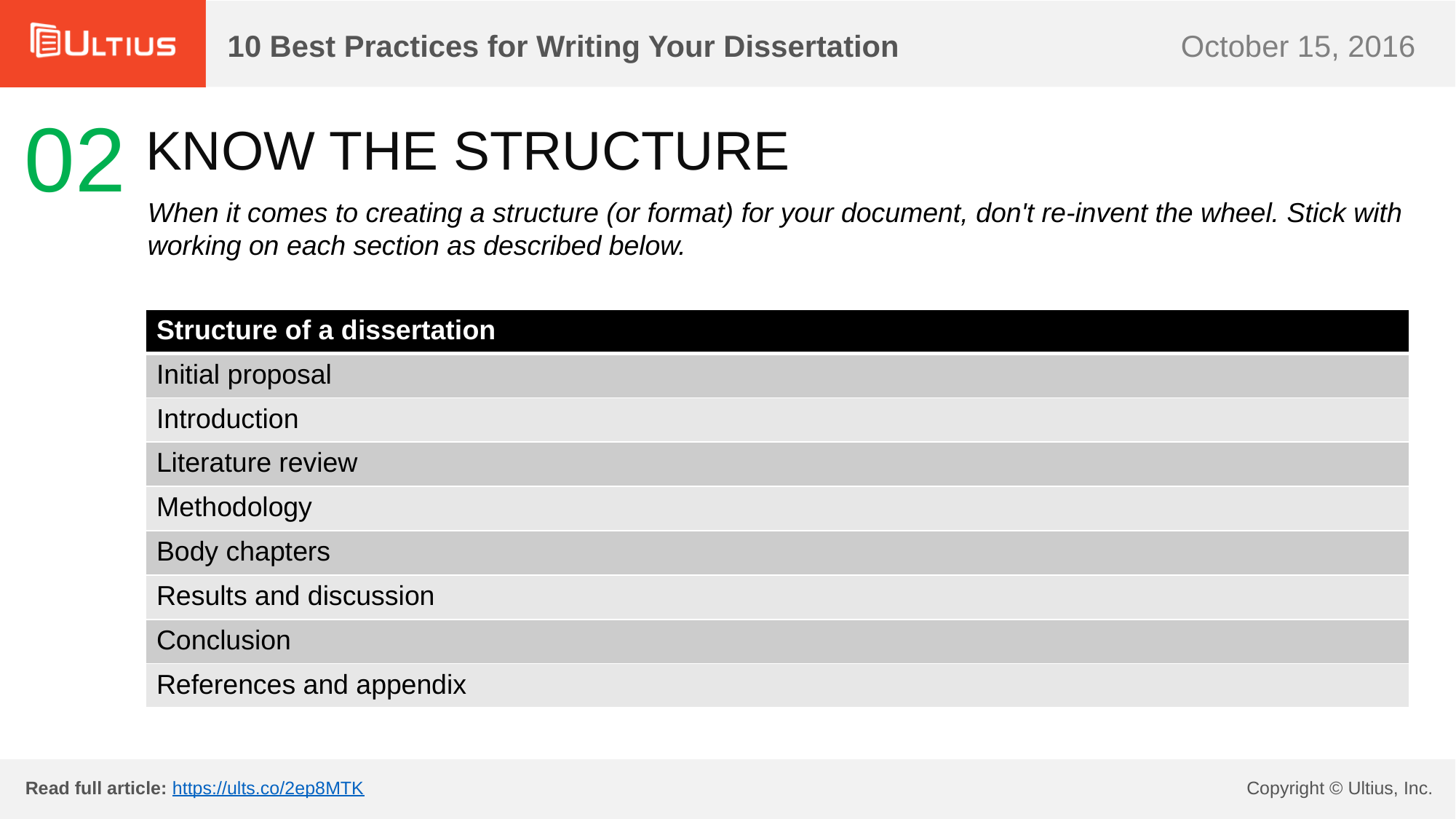

02
KNOW THE STRUCTURE
When it comes to creating a structure (or format) for your document, don't re-invent the wheel. Stick with working on each section as described below.
| Structure of a dissertation |
| --- |
| Initial proposal |
| Introduction |
| Literature review |
| Methodology |
| Body chapters |
| Results and discussion |
| Conclusion |
| References and appendix |